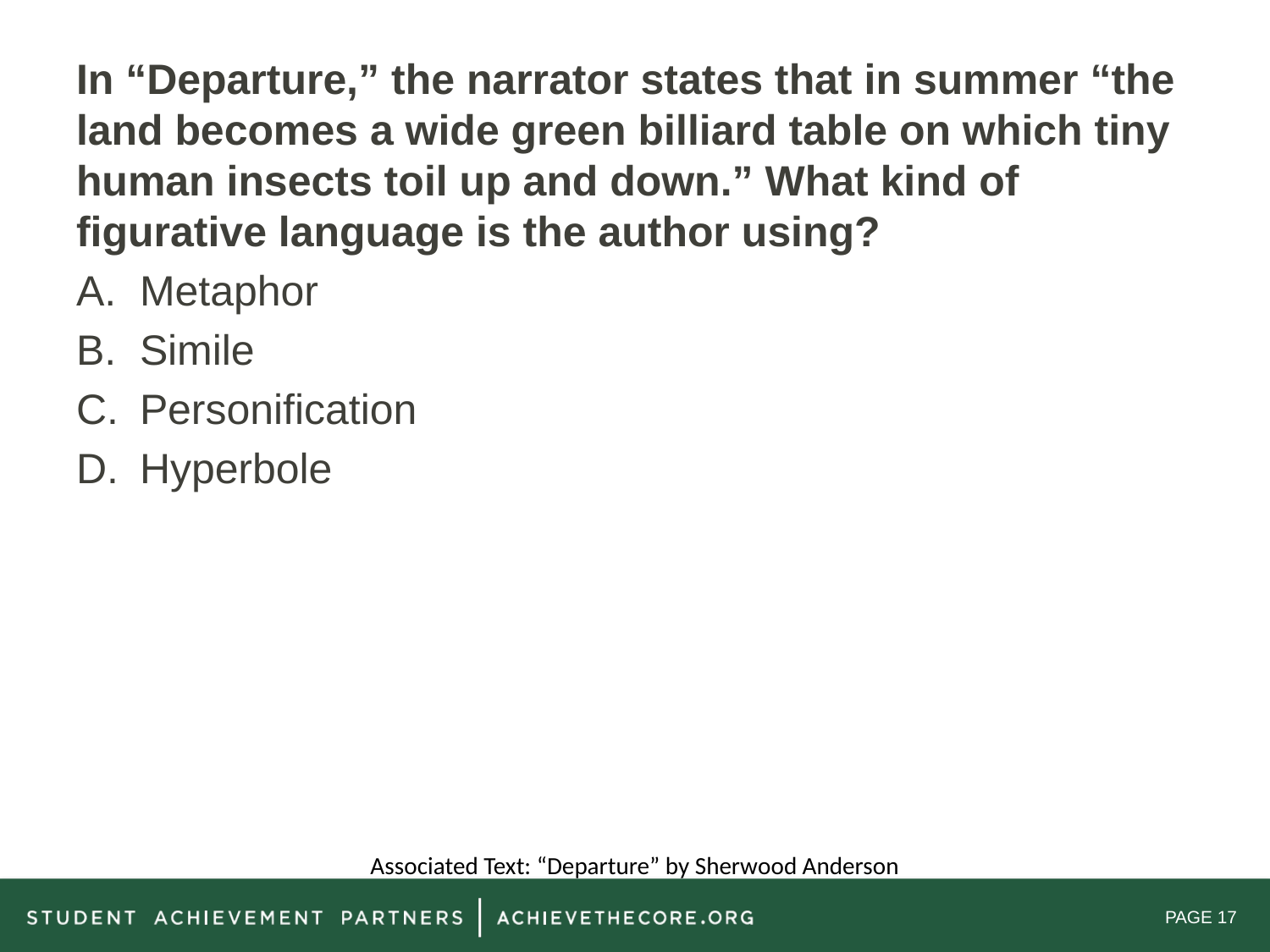

In “Departure,” the narrator states that in summer “the land becomes a wide green billiard table on which tiny human insects toil up and down.” What kind of figurative language is the author using?
Metaphor
Simile
Personification
Hyperbole

Associated Text: “Departure” by Sherwood Anderson